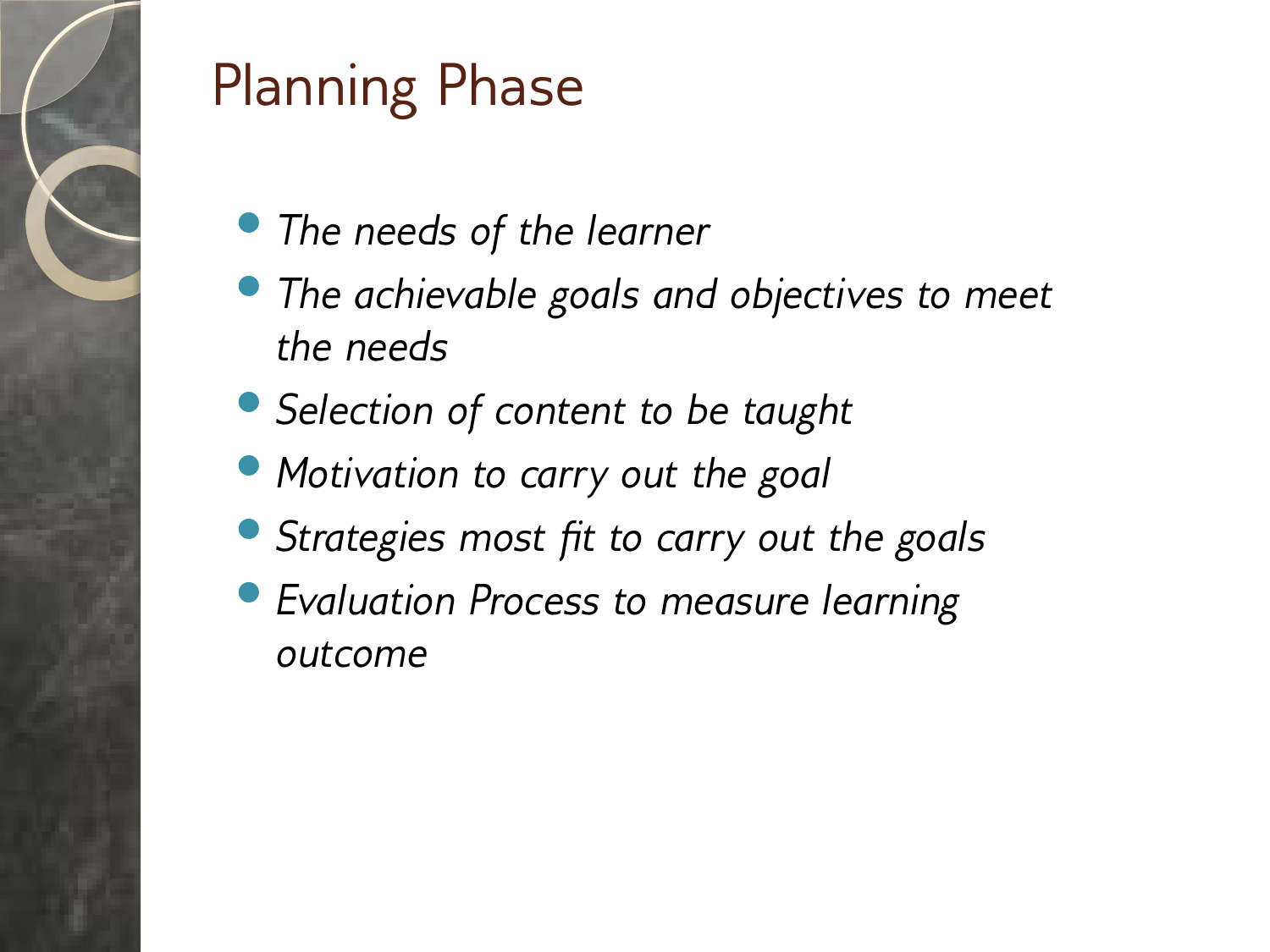

# Planning Phase

The needs of the learner
The achievable goals and objectives to meet the needs
Selection of content to be taught
Motivation to carry out the goal
Strategies most fit to carry out the goals
Evaluation Process to measure learning outcome